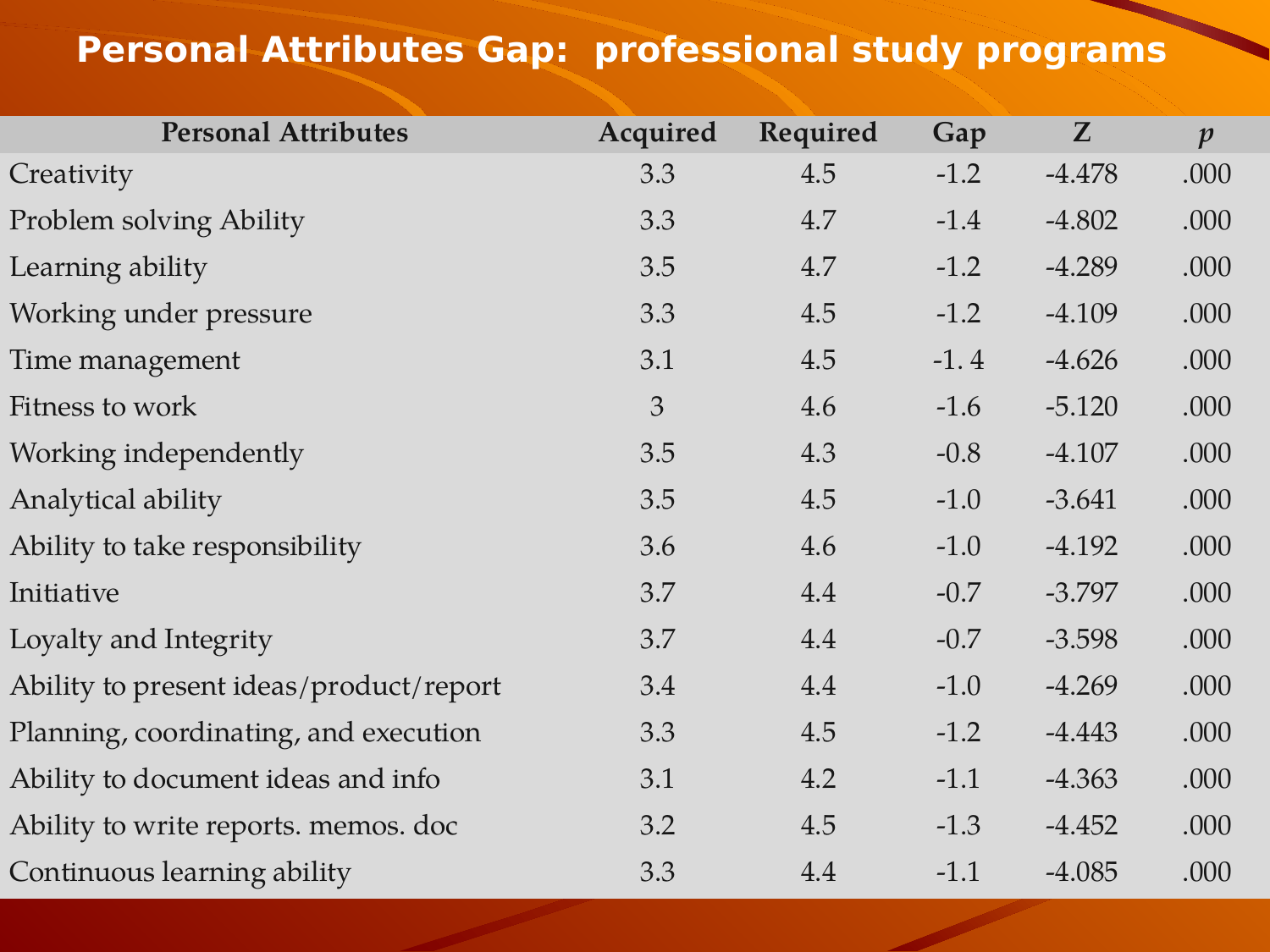

Personal Attributes Gap:  professional study programs
| Personal Attributes | Acquired | Required | Gap | Z | p |
| --- | --- | --- | --- | --- | --- |
| Creativity | 3.3 | 4.5 | -1.2 | -4.478 | .000 |
| Problem solving Ability | 3.3 | 4.7 | -1.4 | -4.802 | .000 |
| Learning ability | 3.5 | 4.7 | -1.2 | -4.289 | .000 |
| Working under pressure | 3.3 | 4.5 | -1.2 | -4.109 | .000 |
| Time management | 3.1 | 4.5 | -1. 4 | -4.626 | .000 |
| Fitness to work | 3 | 4.6 | -1.6 | -5.120 | .000 |
| Working independently | 3.5 | 4.3 | -0.8 | -4.107 | .000 |
| Analytical ability | 3.5 | 4.5 | -1.0 | -3.641 | .000 |
| Ability to take responsibility | 3.6 | 4.6 | -1.0 | -4.192 | .000 |
| Initiative | 3.7 | 4.4 | -0.7 | -3.797 | .000 |
| Loyalty and Integrity | 3.7 | 4.4 | -0.7 | -3.598 | .000 |
| Ability to present ideas/product/report | 3.4 | 4.4 | -1.0 | -4.269 | .000 |
| Planning, coordinating, and execution | 3.3 | 4.5 | -1.2 | -4.443 | .000 |
| Ability to document ideas and info | 3.1 | 4.2 | -1.1 | -4.363 | .000 |
| Ability to write reports. memos. doc | 3.2 | 4.5 | -1.3 | -4.452 | .000 |
| Continuous learning ability | 3.3 | 4.4 | -1.1 | -4.085 | .000 |